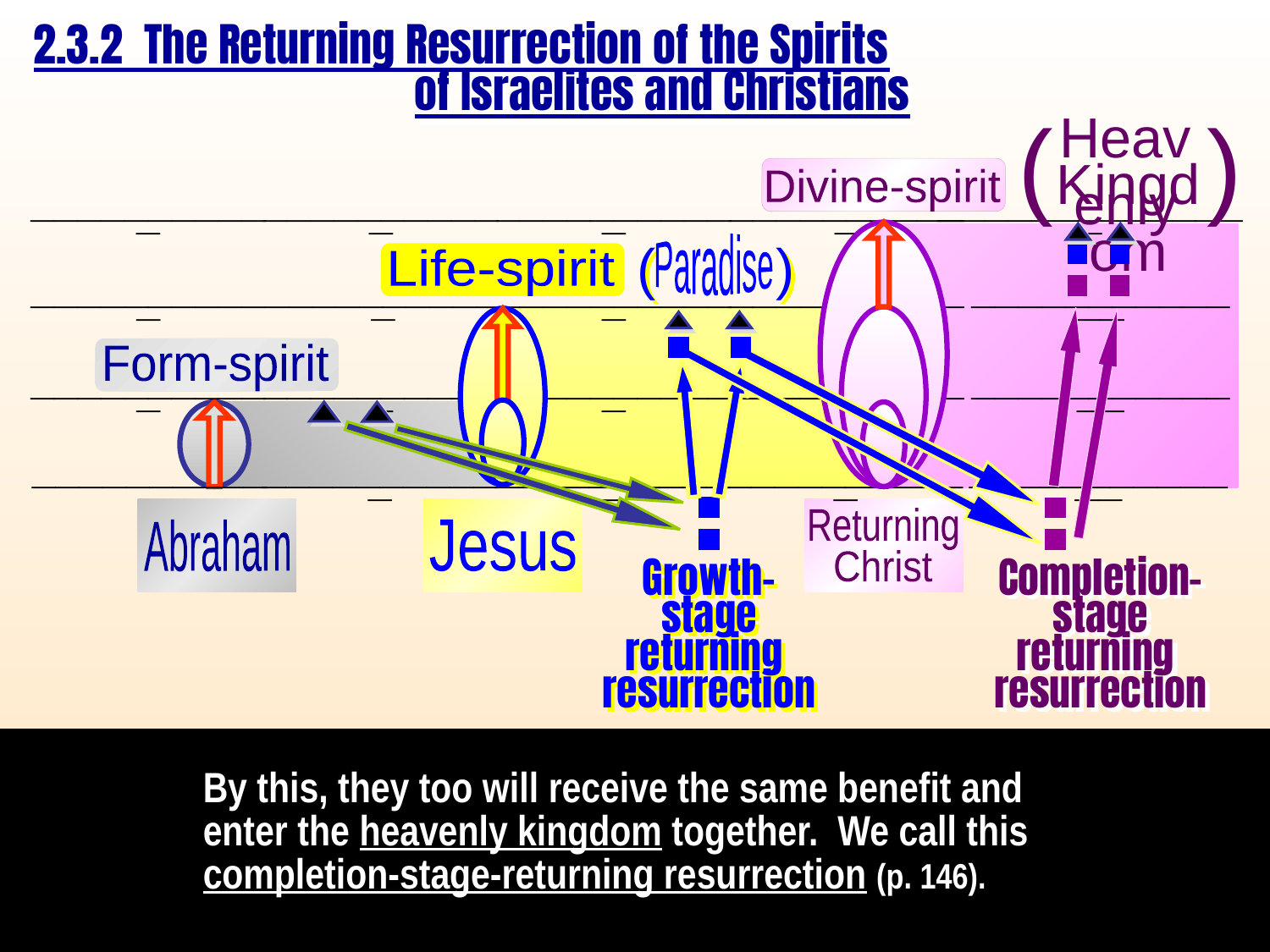

2.3.2  The Returning Resurrection of the Spirits
			of Israelites and Christians
(
)
Heavenly
Kingdom

Divine-spirit
___________
___________
___________
___________
______________

(
)
Paradise

Life-spirit
.
.

.
.
___________
___________
___________
___________
_____________

.

.

Form-spirit

___________
___________
___________
___________
_____________

___________
___________
___________
___________
_____________
.
.

Abraham

Jesus

Returning
Christ
.
.
Growth-
stage
returning
resurrection
Completion-
stage
returning
resurrection

By this, they too will receive the same benefit and enter the heavenly kingdom together.  We call this completion-stage-returning resurrection (p. 146).